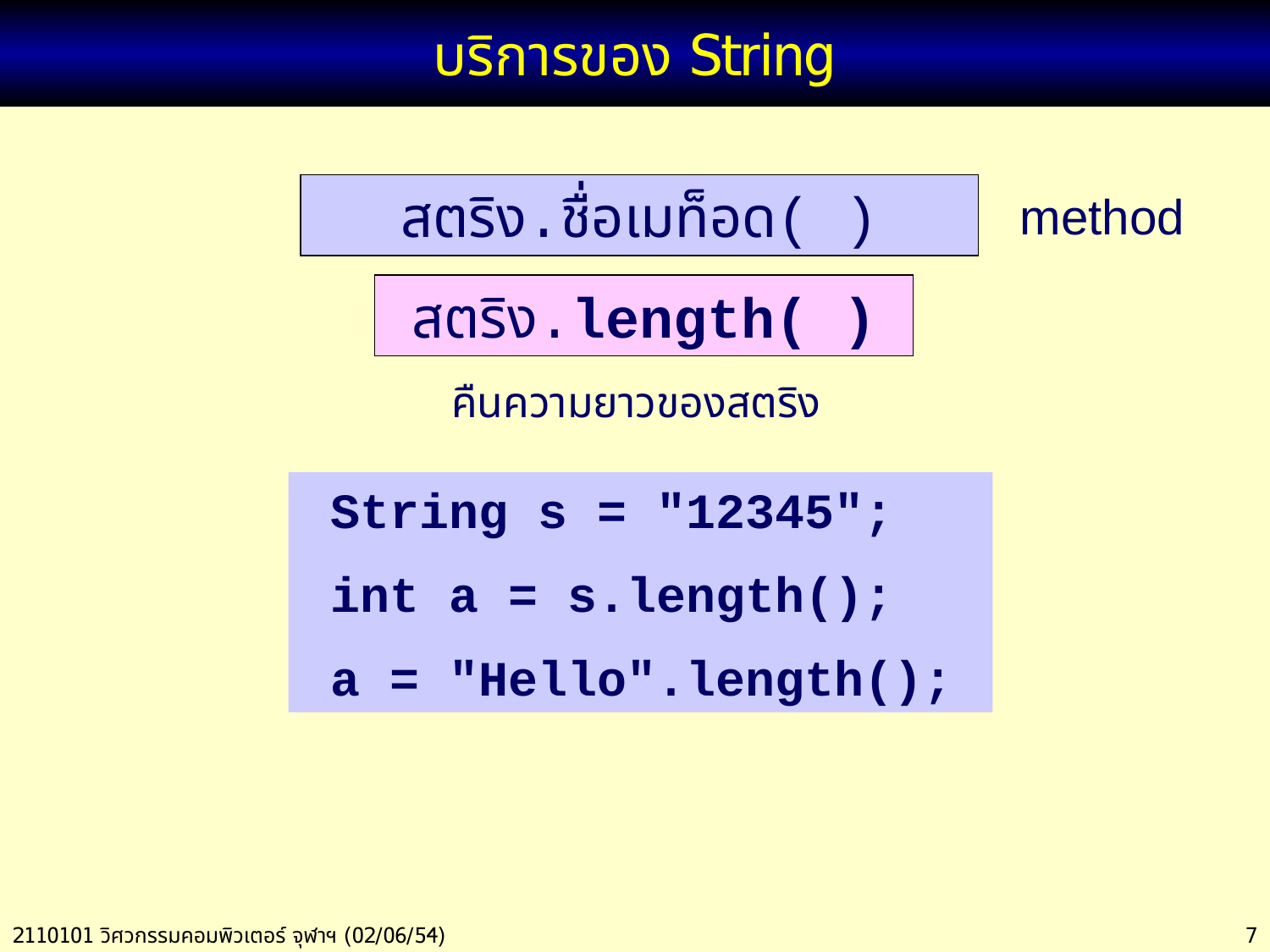

# บริการของ String
สตริง.ชื่อเมท็อด( )
สตริง.ชื่อบริการ( )
method
สตริง.length( )
คืนความยาวของสตริง
 String s = "12345";
 int a = s.length();
 a = "Hello".length();